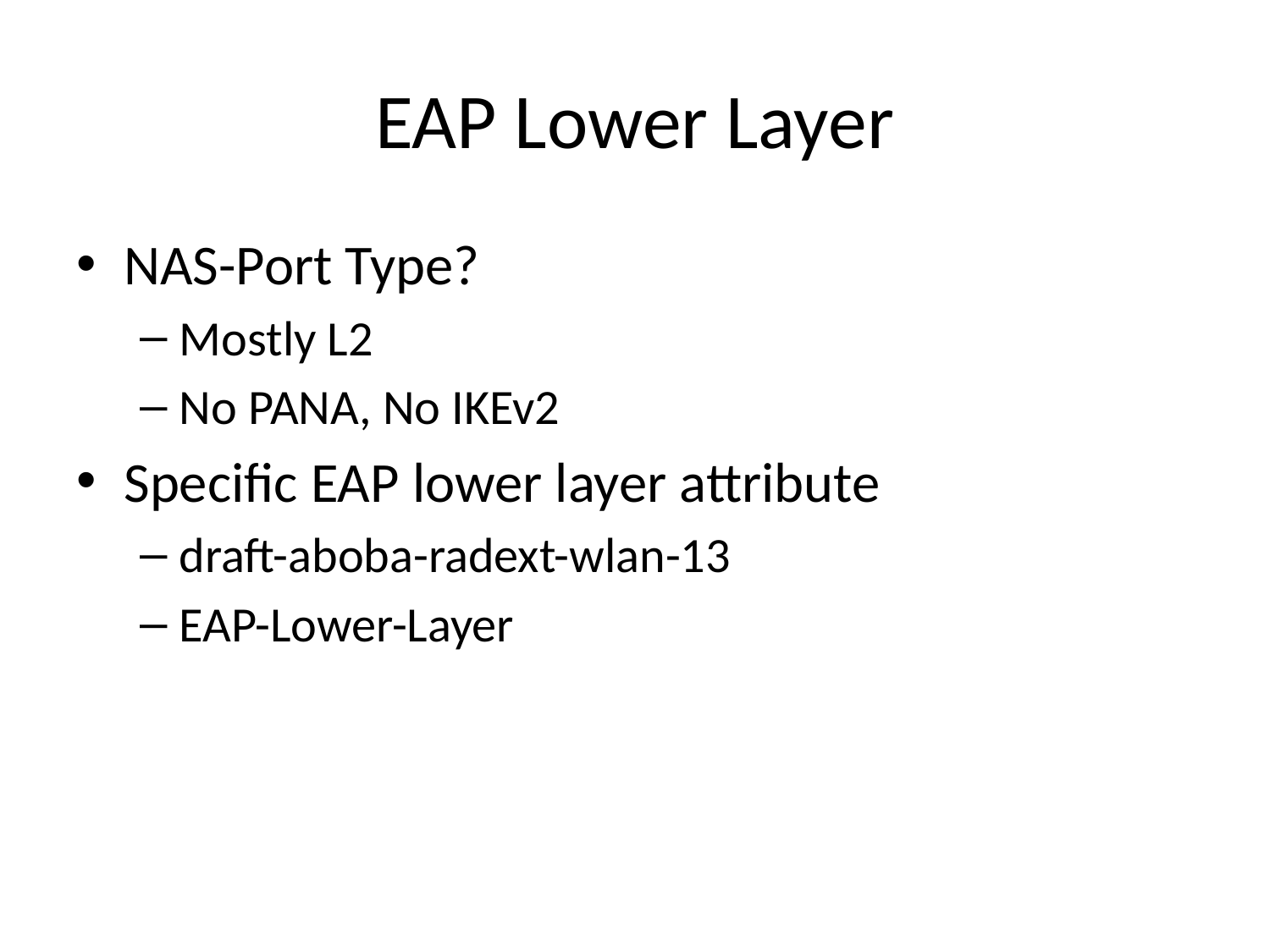

# EAP Lower Layer
NAS-Port Type?
Mostly L2
No PANA, No IKEv2
Specific EAP lower layer attribute
draft-aboba-radext-wlan-13
EAP-Lower-Layer